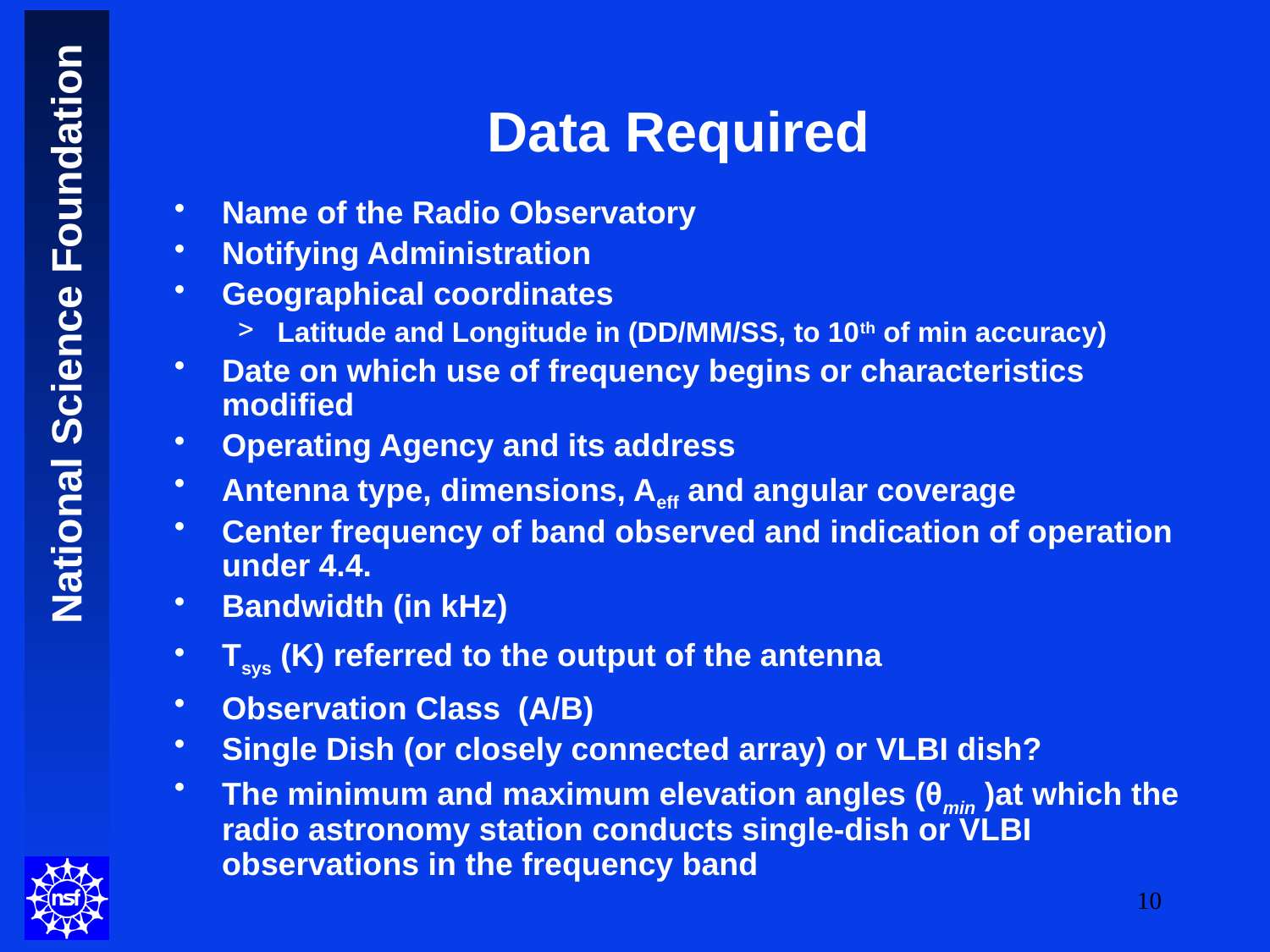

# Data Required
Name of the Radio Observatory
Notifying Administration
Geographical coordinates
Latitude and Longitude in (DD/MM/SS, to 10th of min accuracy)
Date on which use of frequency begins or characteristics modified
Operating Agency and its address
Antenna type, dimensions, Aeff and angular coverage
Center frequency of band observed and indication of operation under 4.4.
Bandwidth (in kHz)
Tsys (K) referred to the output of the antenna
Observation Class  (A/B)
Single Dish (or closely connected array) or VLBI dish?
The minimum and maximum elevation angles (θmin )at which the radio astronomy station conducts single-dish or VLBI observations in the frequency band
10